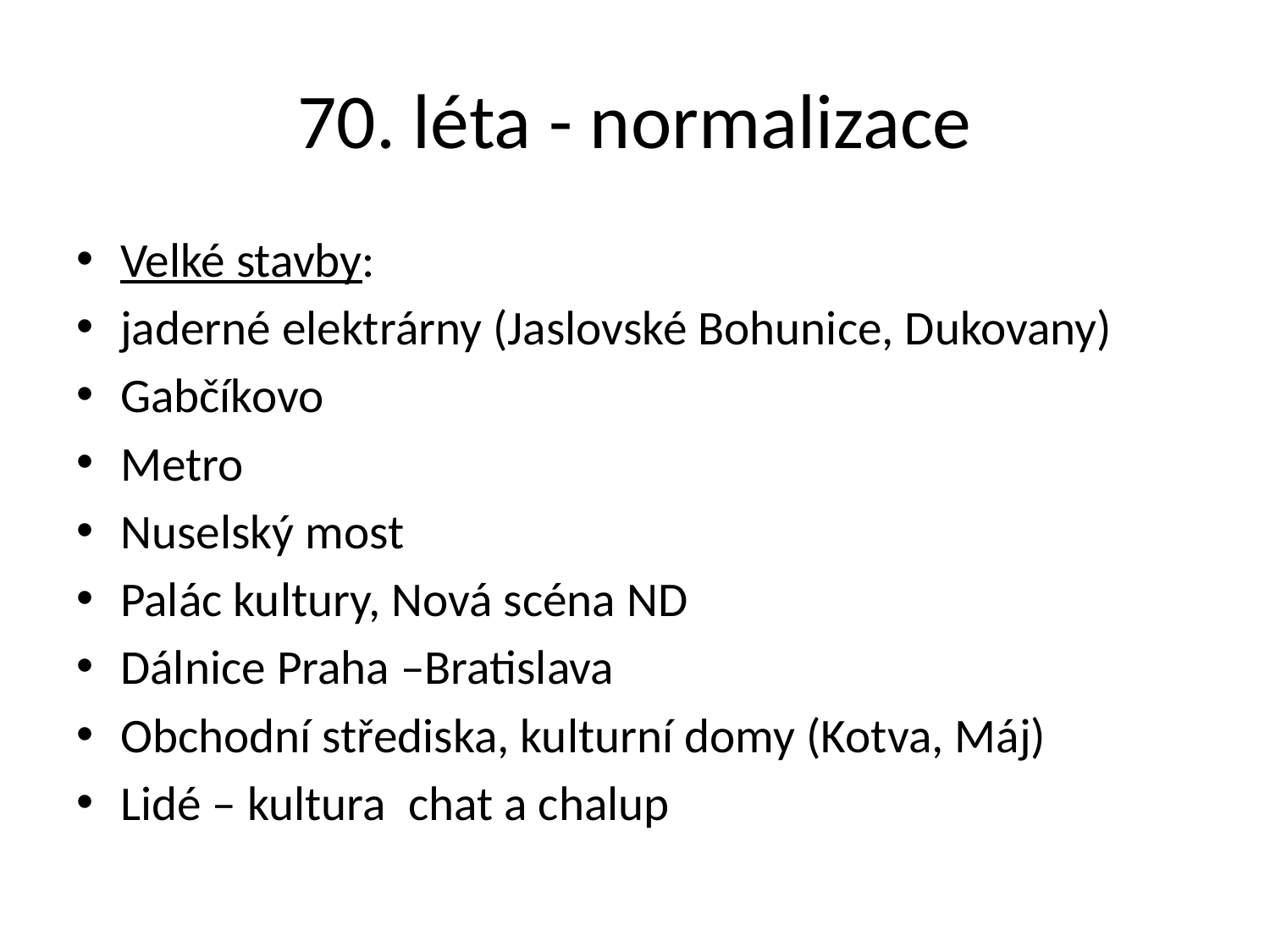

# 70. léta - normalizace
Velké stavby:
jaderné elektrárny (Jaslovské Bohunice, Dukovany)
Gabčíkovo
Metro
Nuselský most
Palác kultury, Nová scéna ND
Dálnice Praha –Bratislava
Obchodní střediska, kulturní domy (Kotva, Máj)
Lidé – kultura  chat a chalup